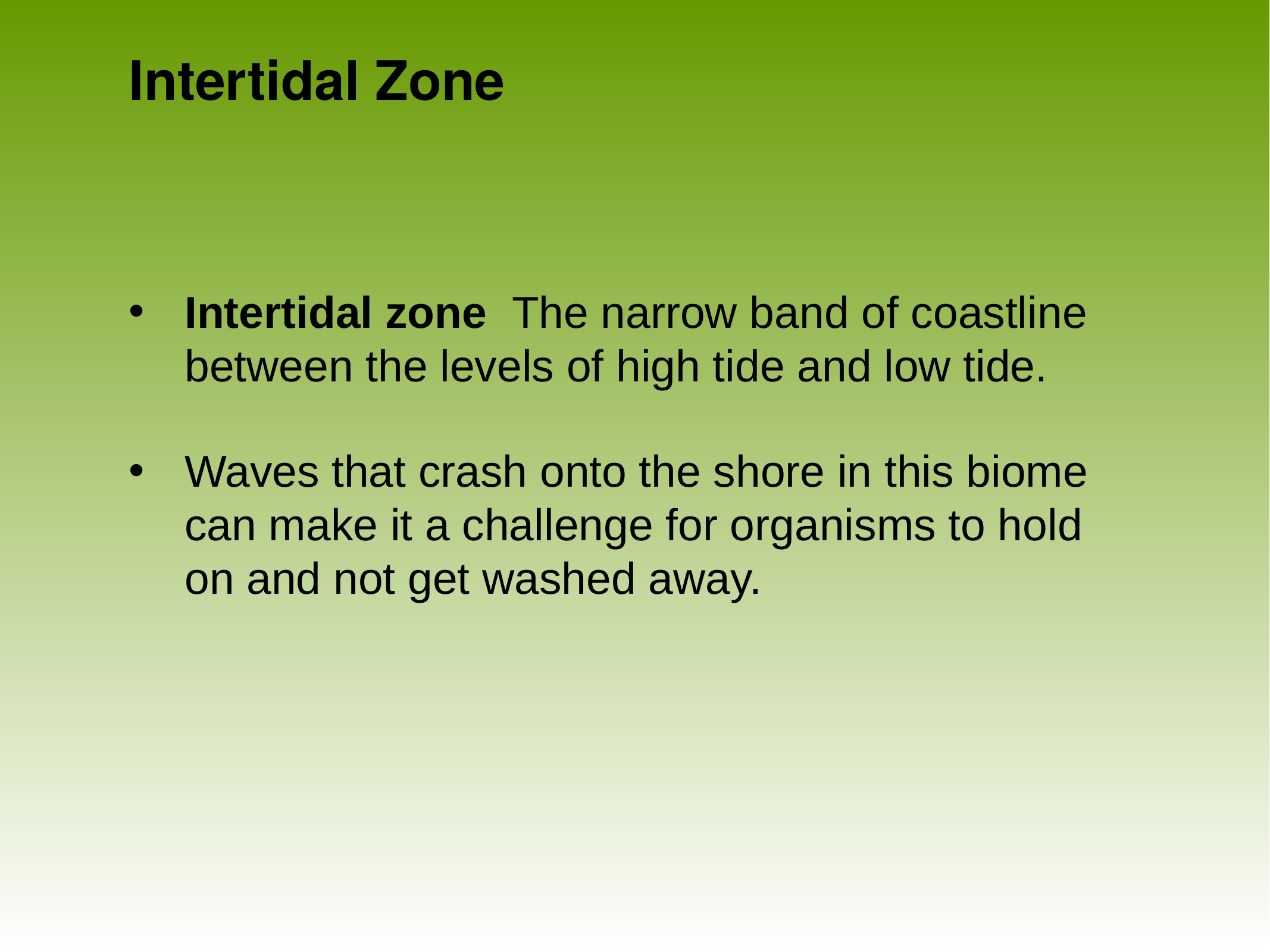

# Intertidal Zone
Intertidal zone  The narrow band of coastline between the levels of high tide and low tide.
Waves that crash onto the shore in this biome can make it a challenge for organisms to hold on and not get washed away.